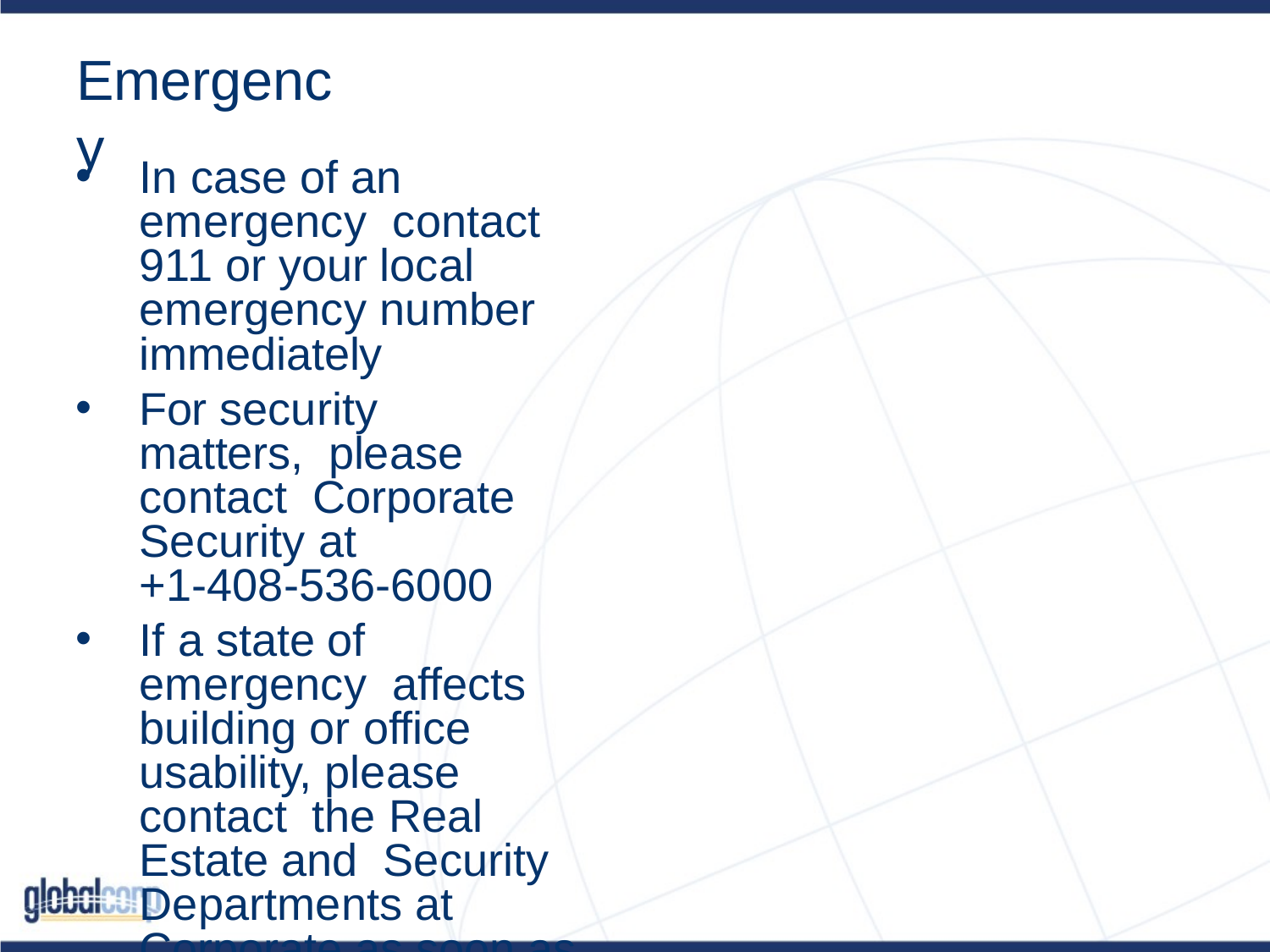

# Emergency
In case of an emergency  contact 911 or your local  emergency number  immediately
For security matters,  please contact  Corporate Security at
+1-408-536-6000
If a state of emergency  affects building or office  usability, please contact  the Real Estate and  Security Departments at  Corporate as soon as  possible